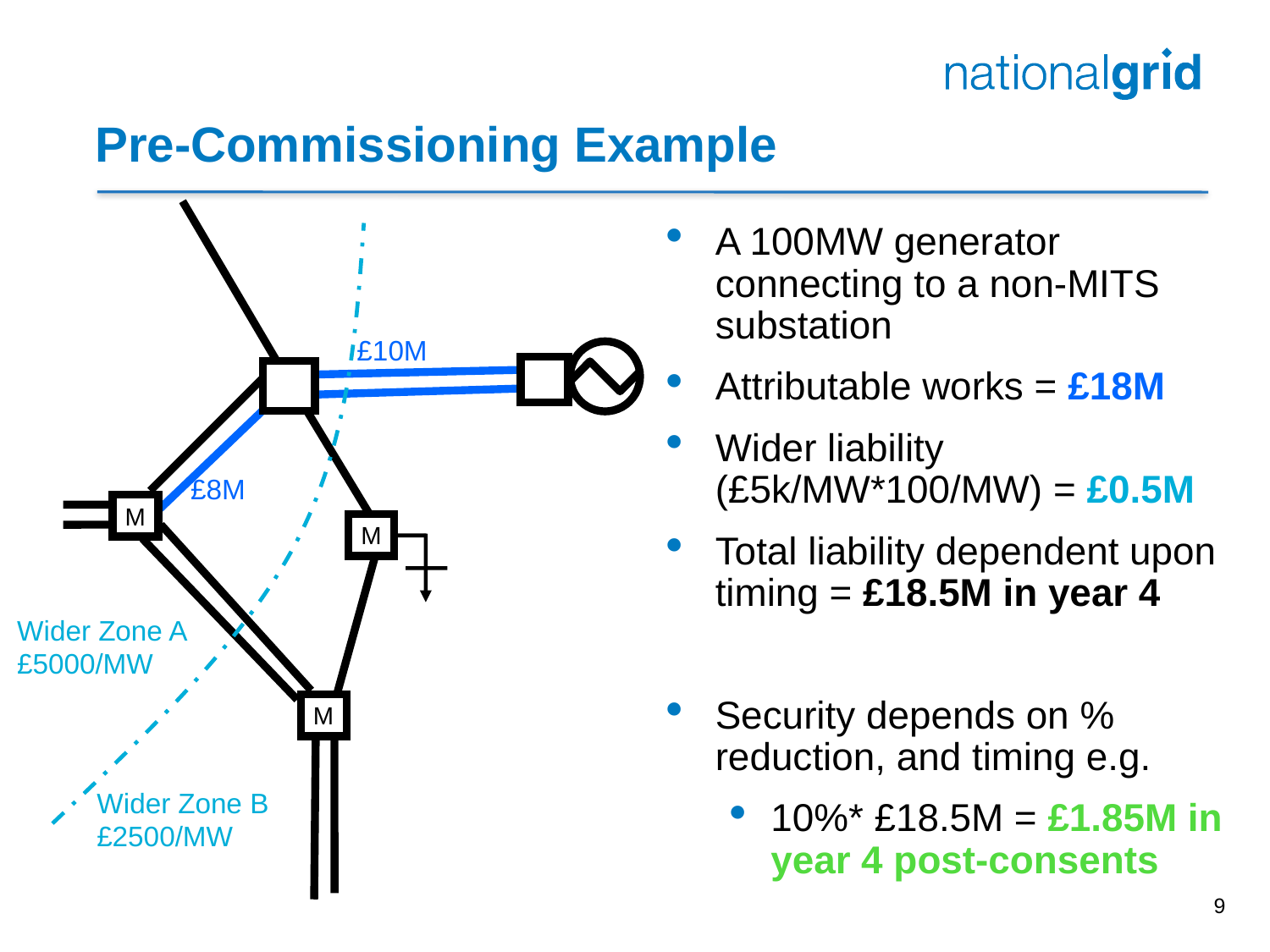

# Pre-Commissioning Example

A 100MW generator connecting to a non-MITS substation
Attributable works = £18M
Wider liability (£5k/MW*100/MW) = £0.5M
Total liability dependent upon timing = £18.5M in year 4

Security depends on % reduction, and timing e.g.
10%* £18.5M = £1.85M in year 4 post-consents

£10M

£8M
M

M

Wider Zone A
£5000/MW
M

Wider Zone B
£2500/MW
9